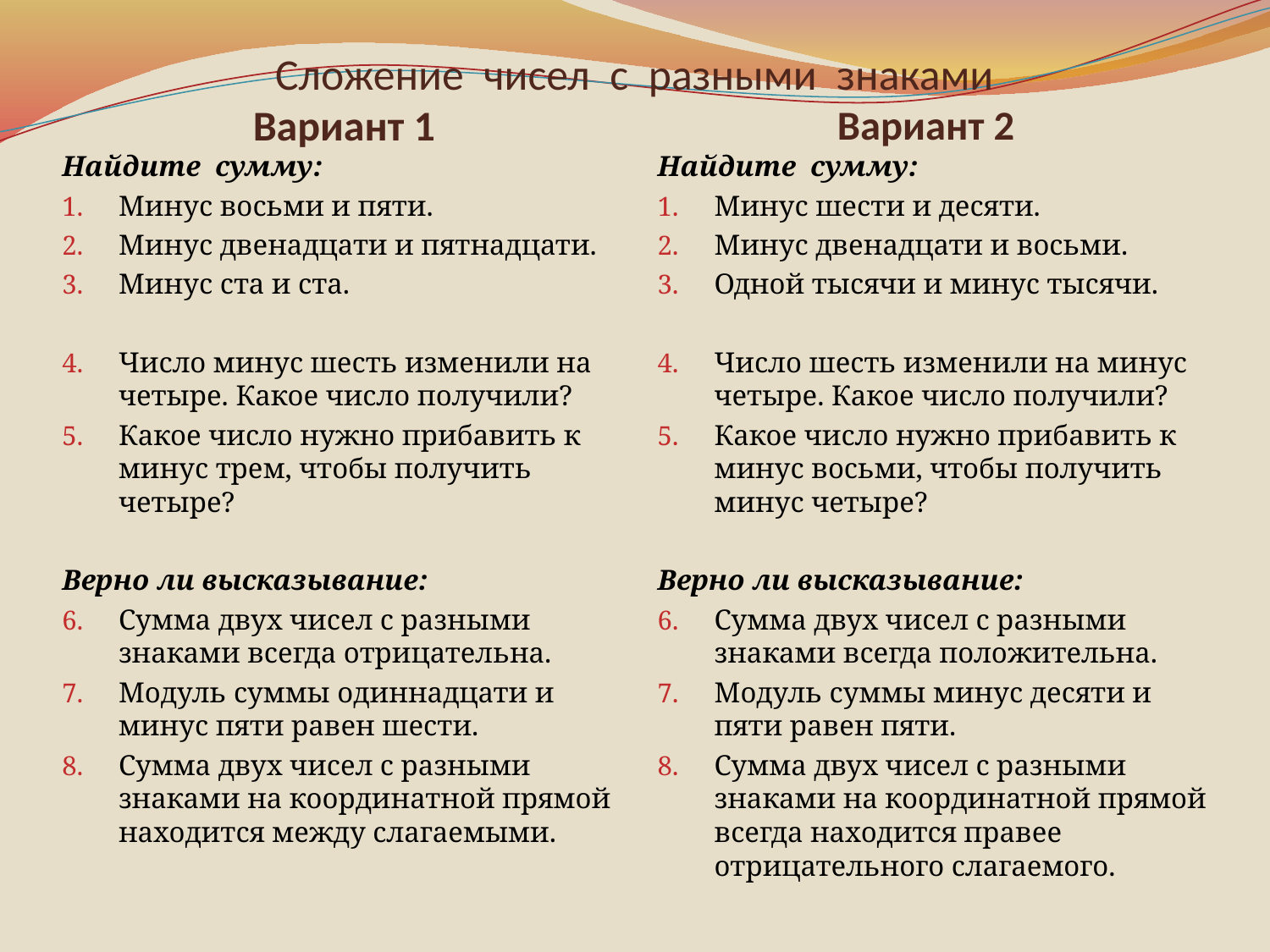

# Сложение  чисел  с  разными  знаками
Вариант 1
Вариант 2
Найдите  сумму:
Минус восьми и пяти.
Минус двенадцати и пятнадцати.
Минус ста и ста.

Число минус шесть изменили на четыре. Какое число получили?
Какое число нужно прибавить к минус трем, чтобы получить четыре?

Верно ли высказывание:
Сумма двух чисел с разными знаками всегда отрицательна.
Модуль суммы одиннадцати и минус пяти равен шести.
Сумма двух чисел с разными знаками на координатной прямой находится между слагаемыми.

Найдите  сумму:
Минус шести и десяти.
Минус двенадцати и восьми.
Одной тысячи и минус тысячи.

Число шесть изменили на минус четыре. Какое число получили?
Какое число нужно прибавить к минус восьми, чтобы получить минус четыре?

Верно ли высказывание:
Сумма двух чисел с разными знаками всегда положительна.
Модуль суммы минус десяти и пяти равен пяти.
Сумма двух чисел с разными знаками на координатной прямой всегда находится правее отрицательного слагаемого.